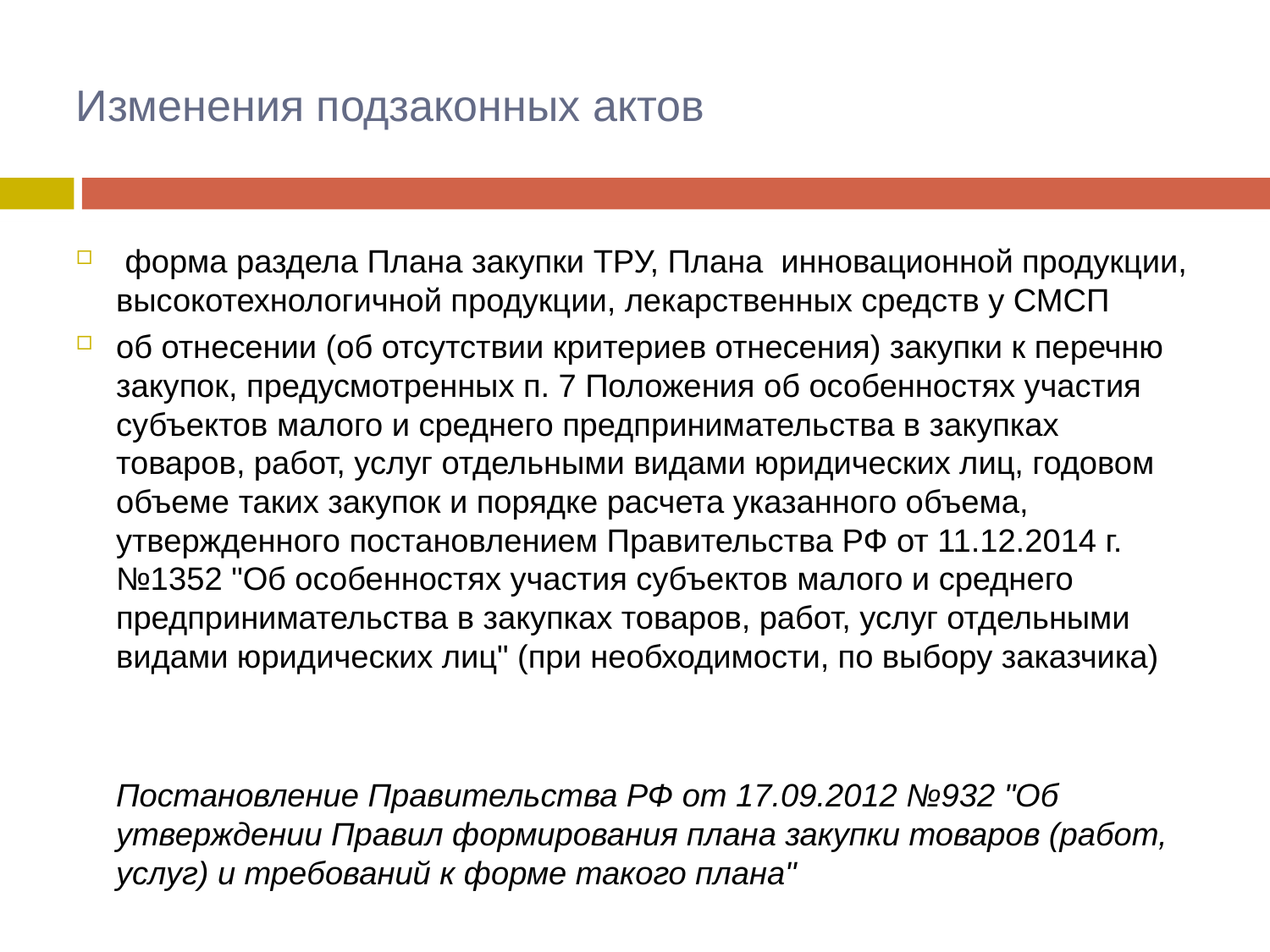

# Изменения подзаконных актов

 форма раздела Плана закупки ТРУ, Плана  инновационной продукции, высокотехнологичной продукции, лекарственных средств у СМСП
об отнесении (об отсутствии критериев отнесения) закупки к перечню закупок, предусмотренных п. 7 Положения об особенностях участия субъектов малого и среднего предпринимательства в закупках товаров, работ, услуг отдельными видами юридических лиц, годовом объеме таких закупок и порядке расчета указанного объема, утвержденного постановлением Правительства РФ от 11.12.2014 г. №1352 "Об особенностях участия субъектов малого и среднего предпринимательства в закупках товаров, работ, услуг отдельными видами юридических лиц" (при необходимости, по выбору заказчика)

 	Постановление Правительства РФ от 17.09.2012 №932 "Об утверждении Правил формирования плана закупки товаров (работ, услуг) и требований к форме такого плана"